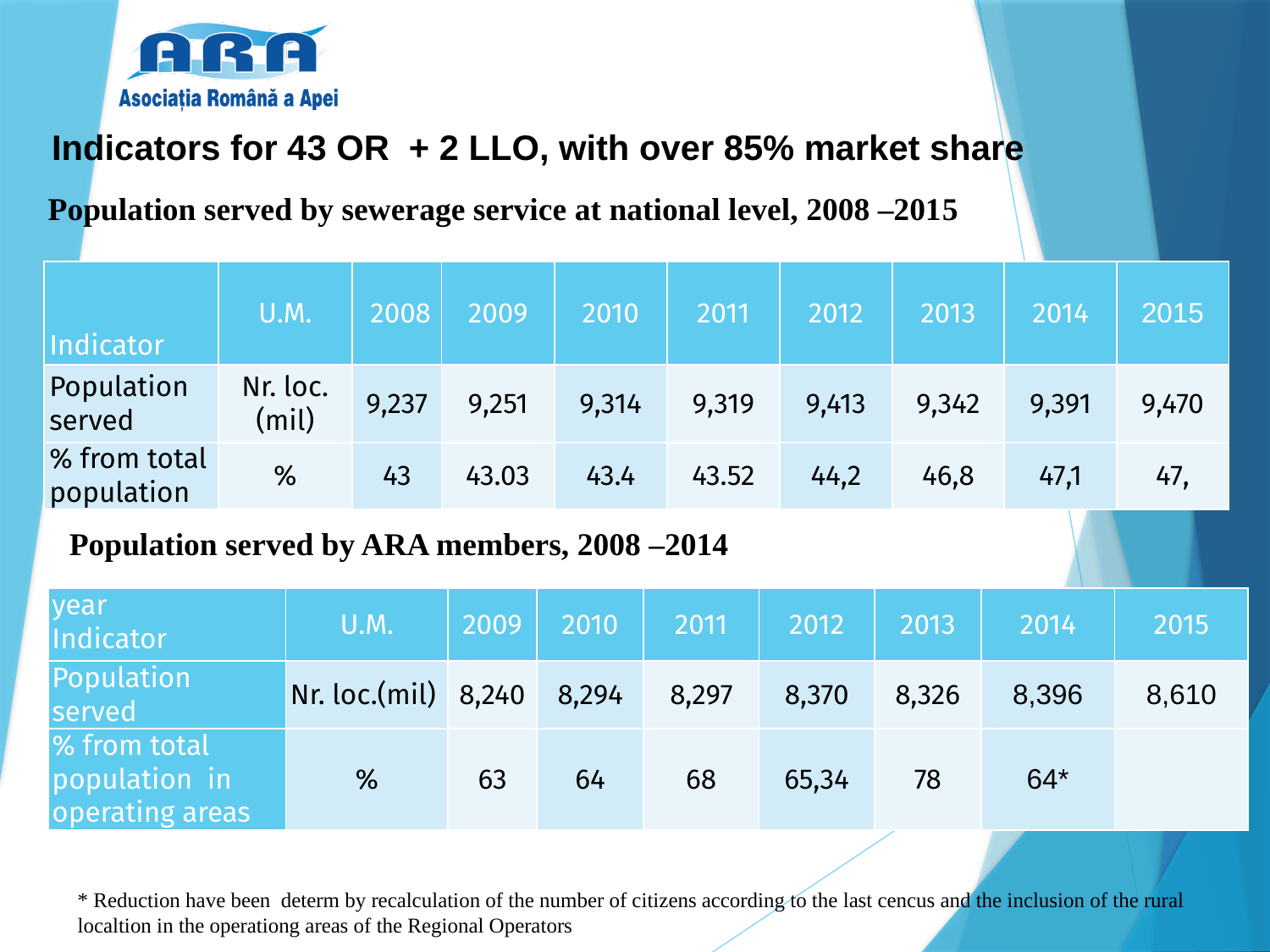

Indicators for 43 OR  + 2 LLO, with over 85% market share
Population served by sewerage service at national level, 2008 –2015
| Indicator | U.M. | 2008 | 2009 | 2010 | 2011 | 2012 | 2013 | 2014 | 2015 |
| --- | --- | --- | --- | --- | --- | --- | --- | --- | --- |
| Population served | Nr. loc.(mil) | 9,237 | 9,251 | 9,314 | 9,319 | 9,413 | 9,342 | 9,391 | 9,470 |
| % from total population | % | 43 | 43.03 | 43.4 | 43.52 | 44,2 | 46,8 | 47,1 | 47, |
Population served by ARA members, 2008 –2014
| year Indicator | U.M. | 2009 | 2010 | 2011 | 2012 | 2013 | 2014 | 2015 |
| --- | --- | --- | --- | --- | --- | --- | --- | --- |
| Population served | Nr. loc.(mil) | 8,240 | 8,294 | 8,297 | 8,370 | 8,326 | 8,396 | 8,610 |
| % from total population in operating areas | % | 63 | 64 | 68 | 65,34 | 78 | 64\* |  |
* Reduction have been  determ by recalculation of the number of citizens according to the last cencus and the inclusion of the rural localtion in the operationg areas of the Regional Operators